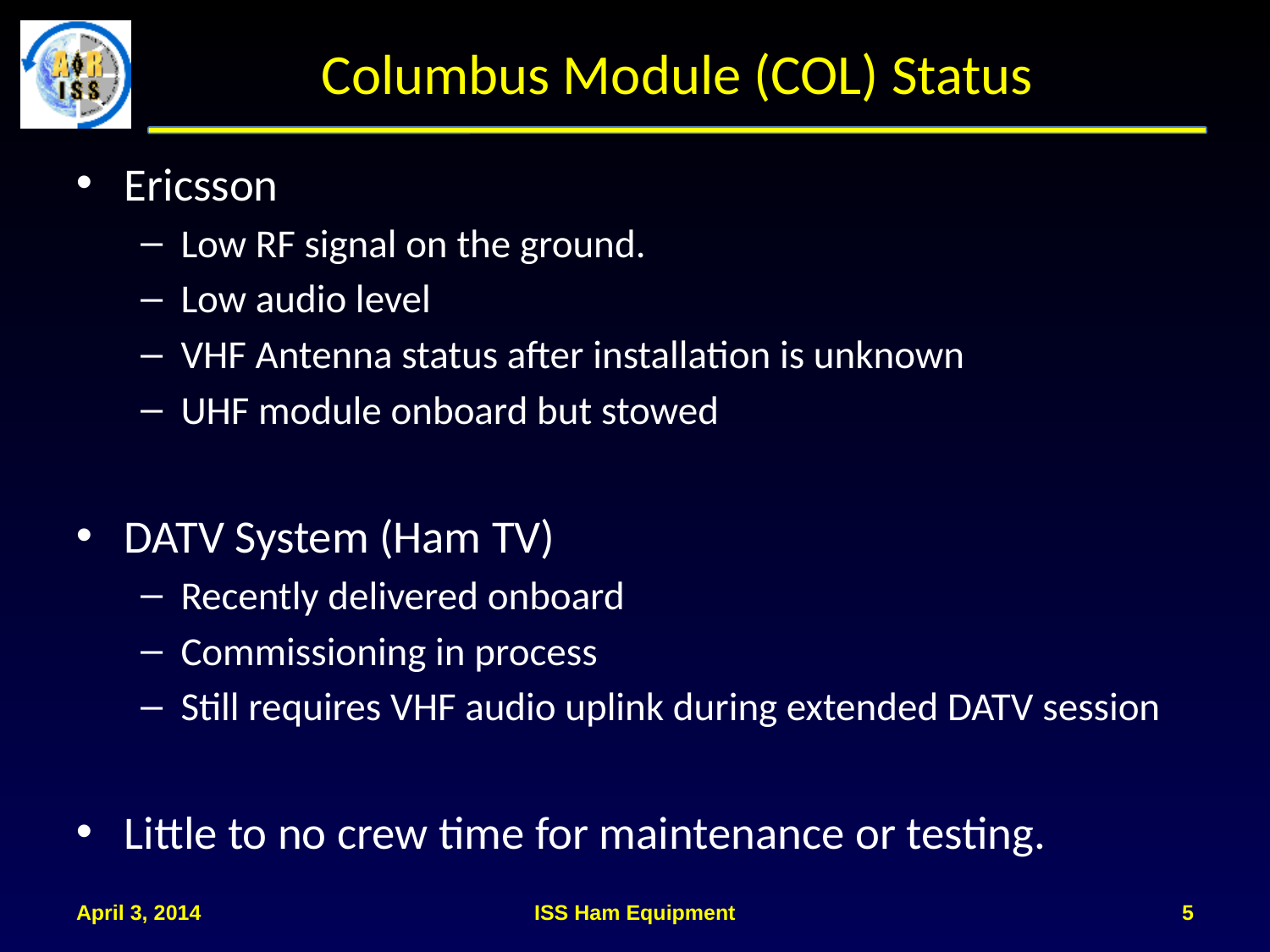

# Columbus Module (COL) Status
Ericsson
Low RF signal on the ground.
Low audio level
VHF Antenna status after installation is unknown
UHF module onboard but stowed

DATV System (Ham TV)
Recently delivered onboard
Commissioning in process
Still requires VHF audio uplink during extended DATV session

Little to no crew time for maintenance or testing.

April 3, 2014
ISS Ham Equipment
5